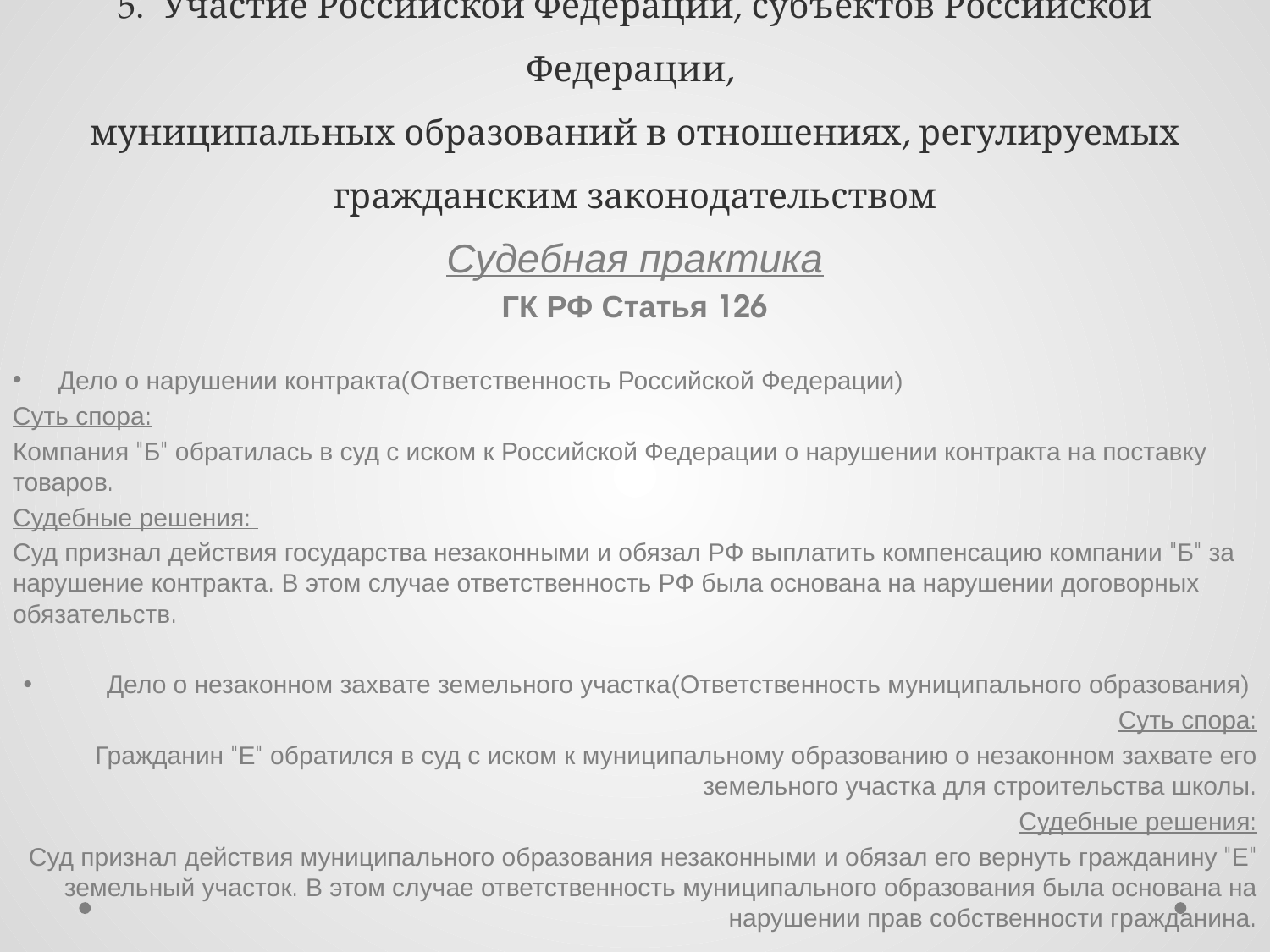

# 5.  Участие Российской Федерации, субъектов Российской Федерации, муниципальных образований в отношениях, регулируемых гражданским законодательством
Судебная практика
ГК РФ Статья 126

Дело о нарушении контракта(Ответственность Российской Федерации)
Суть спора:
Компания "Б" обратилась в суд с иском к Российской Федерации о нарушении контракта на поставку товаров.
Судебные решения:
Суд признал действия государства незаконными и обязал РФ выплатить компенсацию компании "Б" за нарушение контракта. В этом случае ответственность РФ была основана на нарушении договорных обязательств.

Дело о незаконном захвате земельного участка(Ответственность муниципального образования)
Суть спора:
Гражданин "Е" обратился в суд с иском к муниципальному образованию о незаконном захвате его земельного участка для строительства школы.
Судебные решения:
Суд признал действия муниципального образования незаконными и обязал его вернуть гражданину "Е" земельный участок. В этом случае ответственность муниципального образования была основана на нарушении прав собственности гражданина.